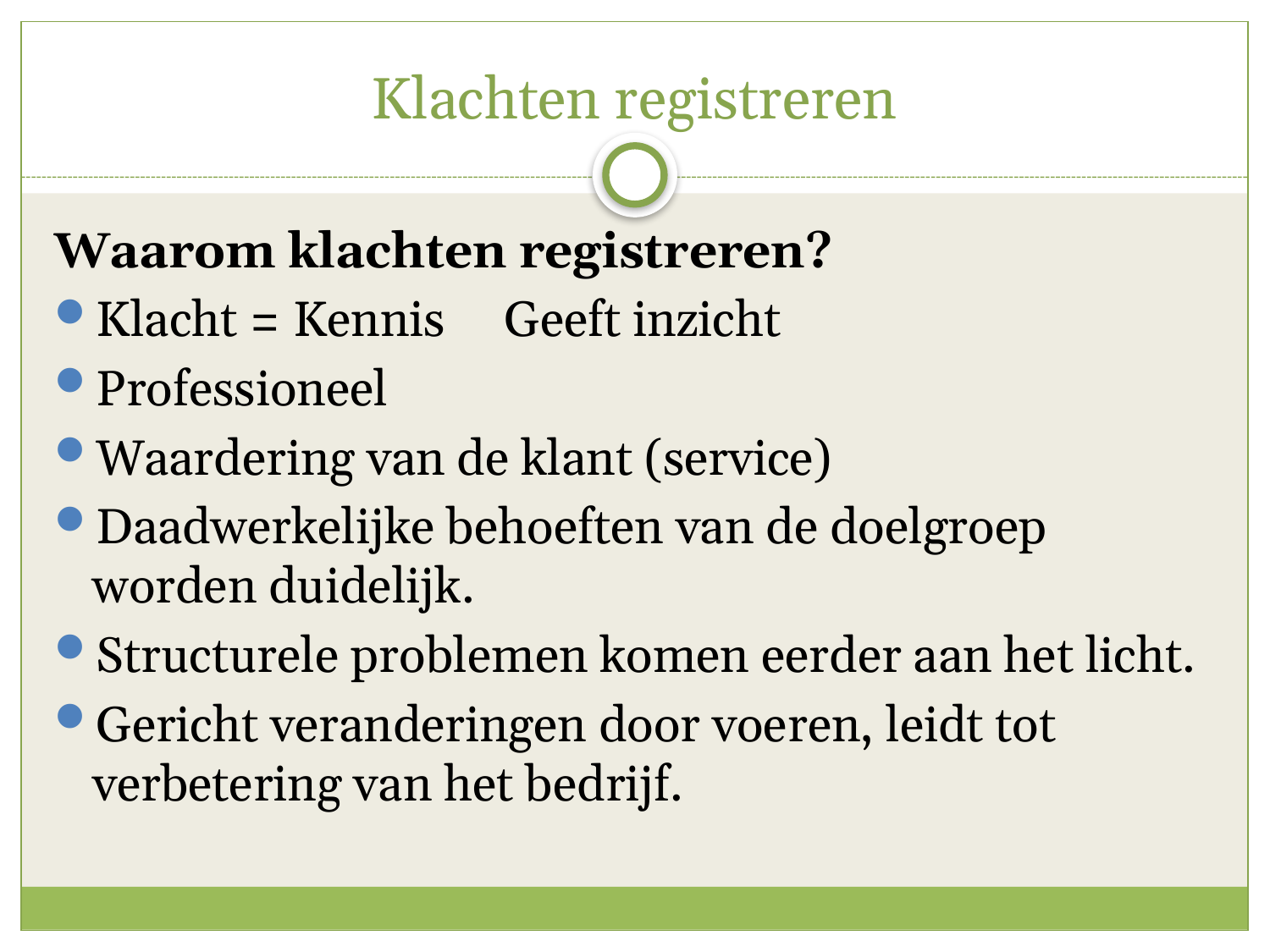

# Klachten registreren
Waarom klachten registreren?
Klacht = Kennis     Geeft inzicht
Professioneel
Waardering van de klant (service)
Daadwerkelijke behoeften van de doelgroep worden duidelijk.
Structurele problemen komen eerder aan het licht.
Gericht veranderingen door voeren, leidt tot verbetering van het bedrijf.